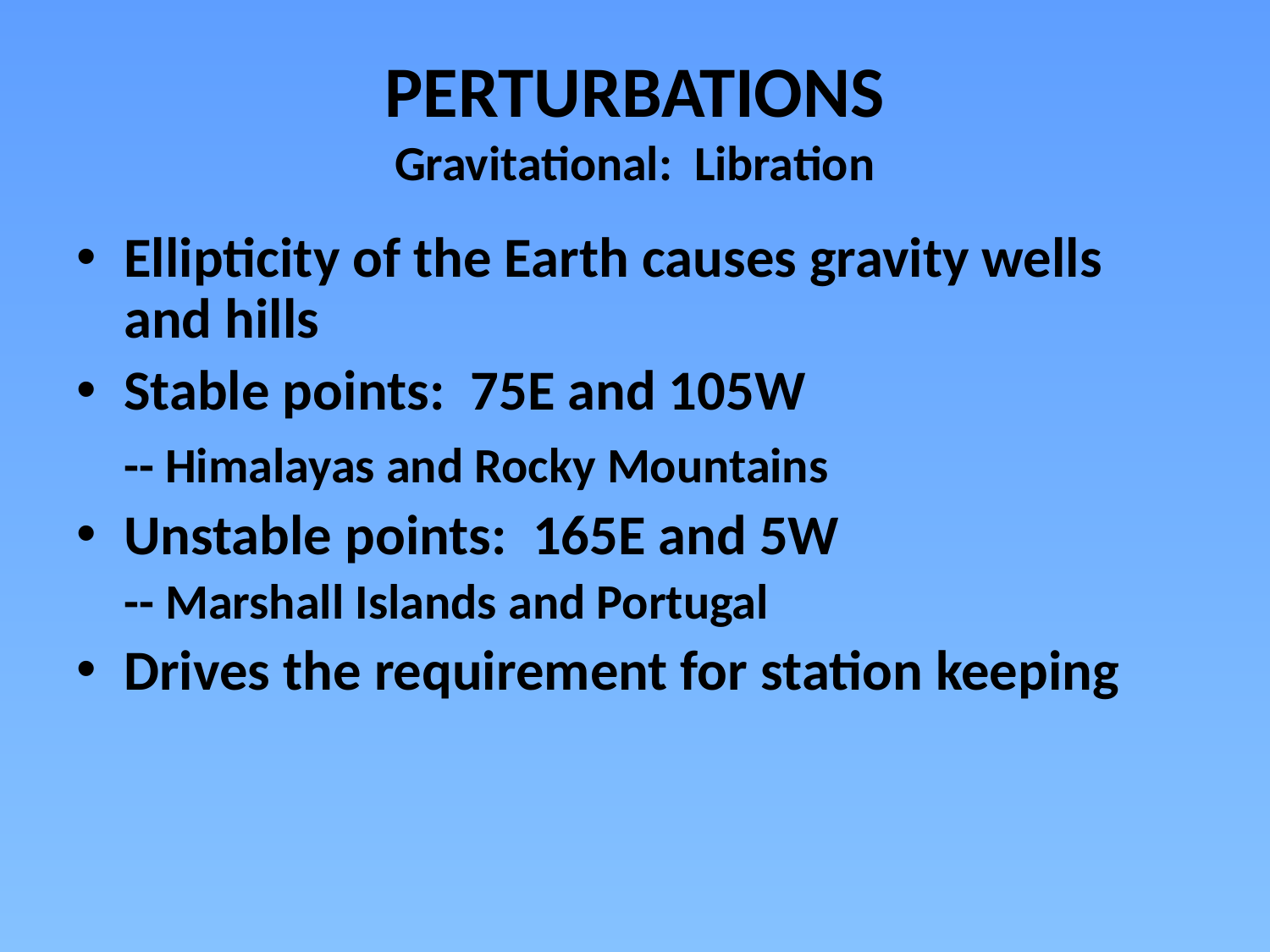

# PERTURBATIONS Gravitational:  Libration
Ellipticity of the Earth causes gravity wells and hills
Stable points:  75E and 105W
	-- Himalayas and Rocky Mountains
Unstable points:  165E and 5W
	-- Marshall Islands and Portugal
Drives the requirement for station keeping